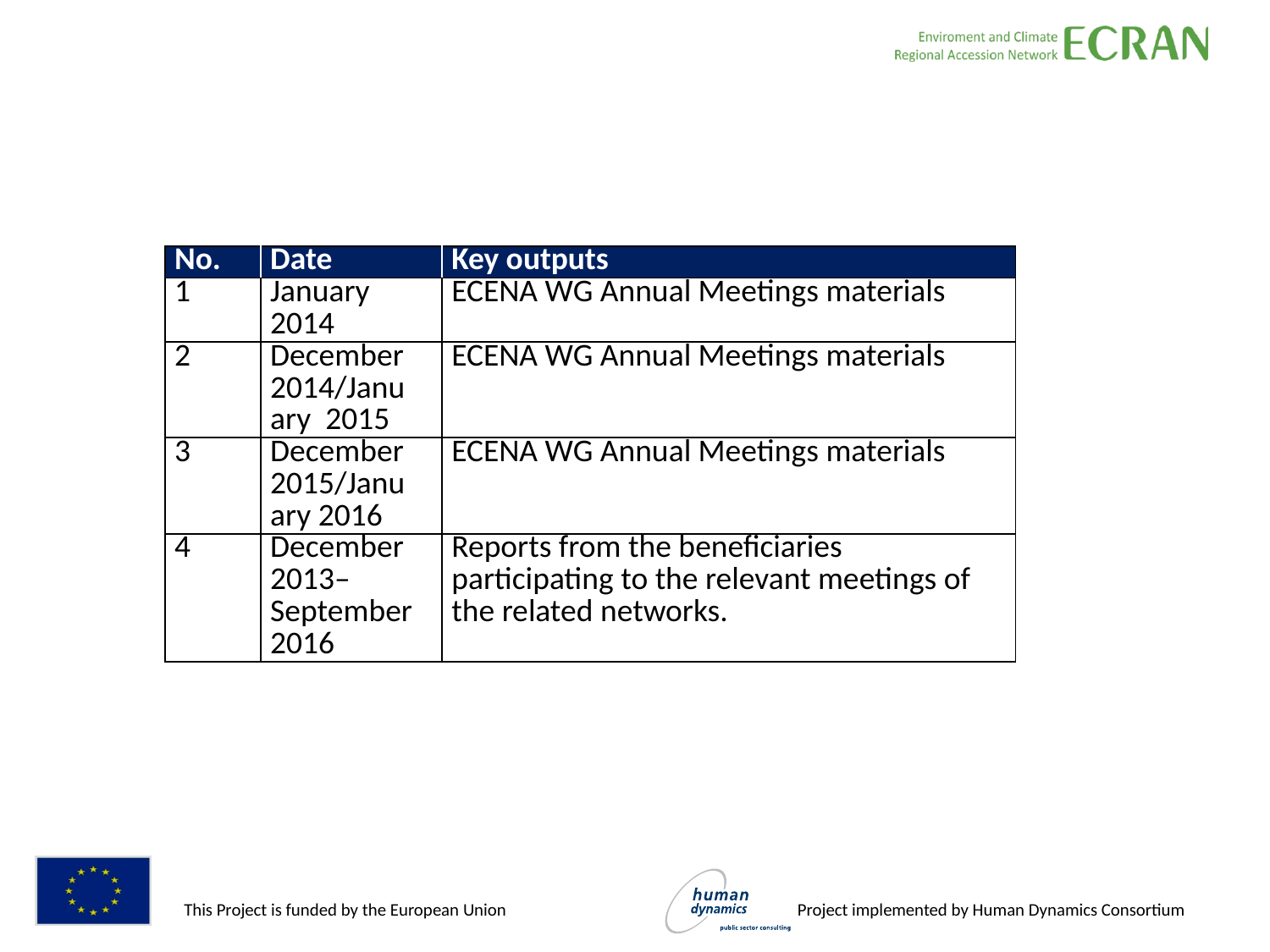

| No. | Date | Key outputs |
| --- | --- | --- |
| 1 | January 2014 | ECENA WG Annual Meetings materials |
| 2 | December 2014/January 2015 | ECENA WG Annual Meetings materials |
| 3 | December 2015/January 2016 | ECENA WG Annual Meetings materials |
| 4 | December 2013– September 2016 | Reports from the beneficiaries participating to the relevant meetings of the related networks. |
#